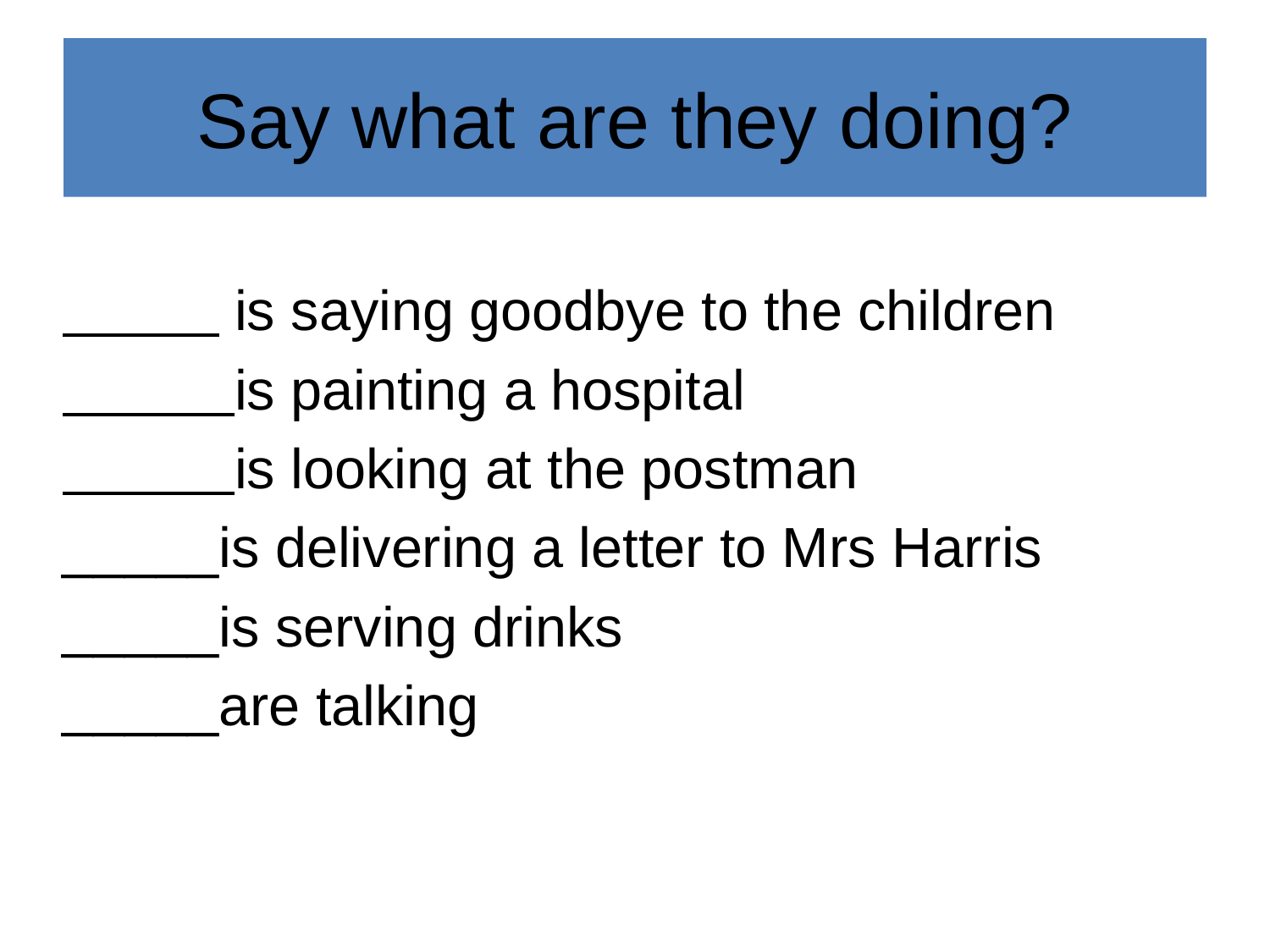

# Say what are they doing?
           is saying goodbye to the children
           is painting a hospital
           is looking at the postman
_____is delivering a letter to Mrs Harris
_____is serving drinks
_____are talking